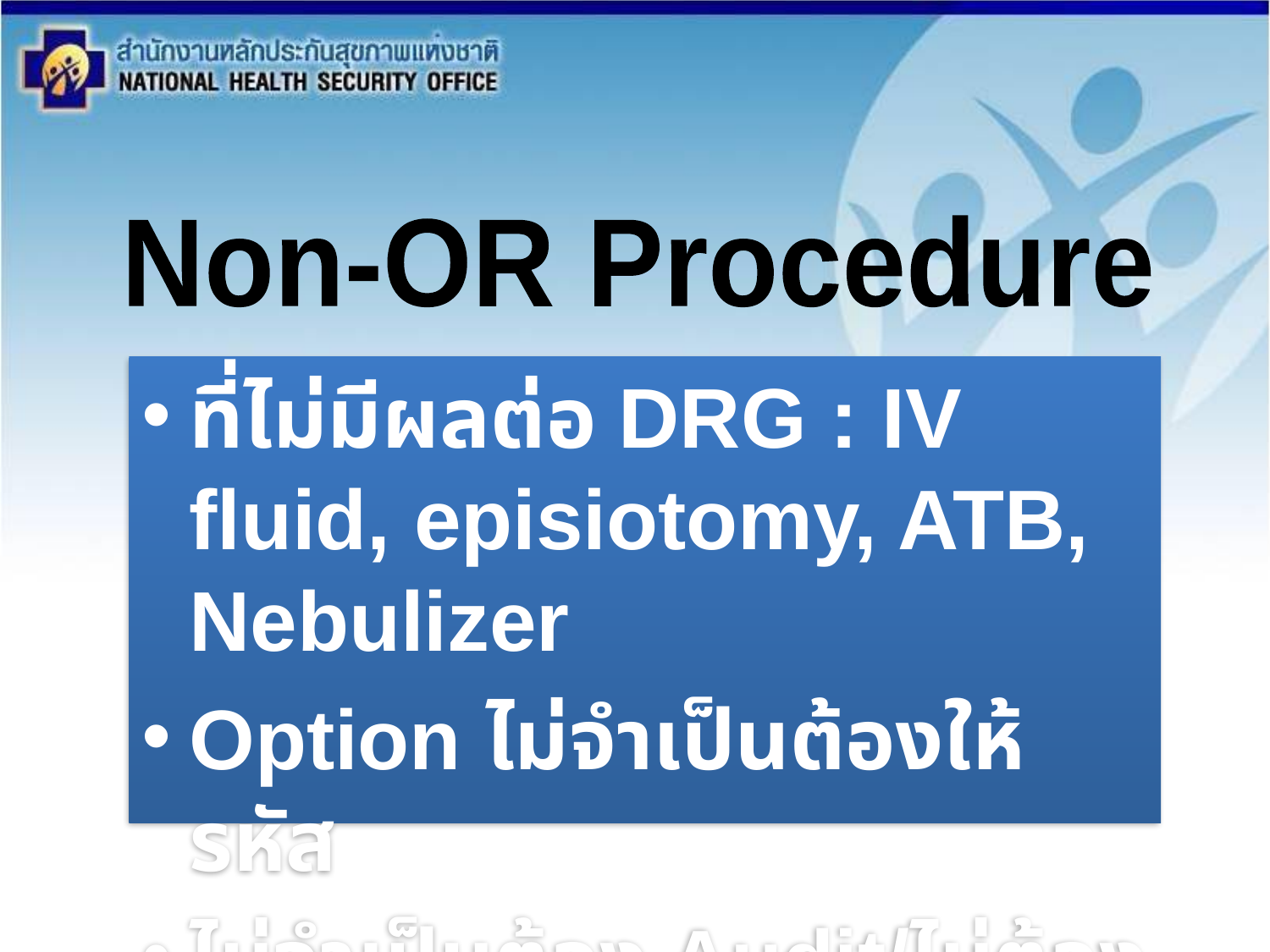

Non-OR Procedure
ที่ไม่มีผลต่อ DRG : IV fluid, episiotomy, ATB, Nebulizer
Option ไม่จำเป็นต้องให้รหัส
ไม่จำเป็นต้อง Audit/ไม่ต้องให้ SA , CA